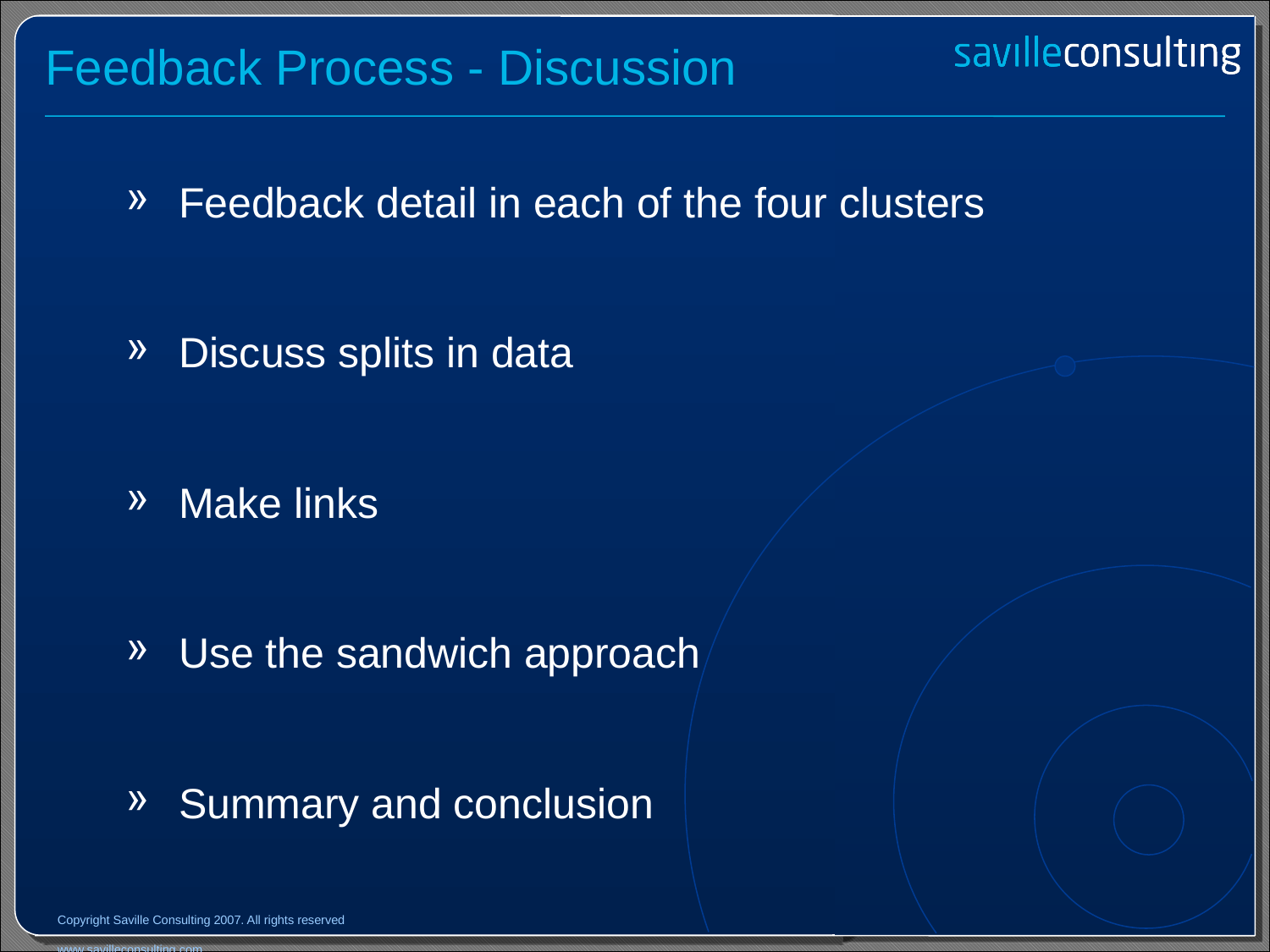

# Feedback Process - Discussion

Feedback detail in each of the four clusters

Discuss splits in data

Make links

Use the sandwich approach

Summary and conclusion